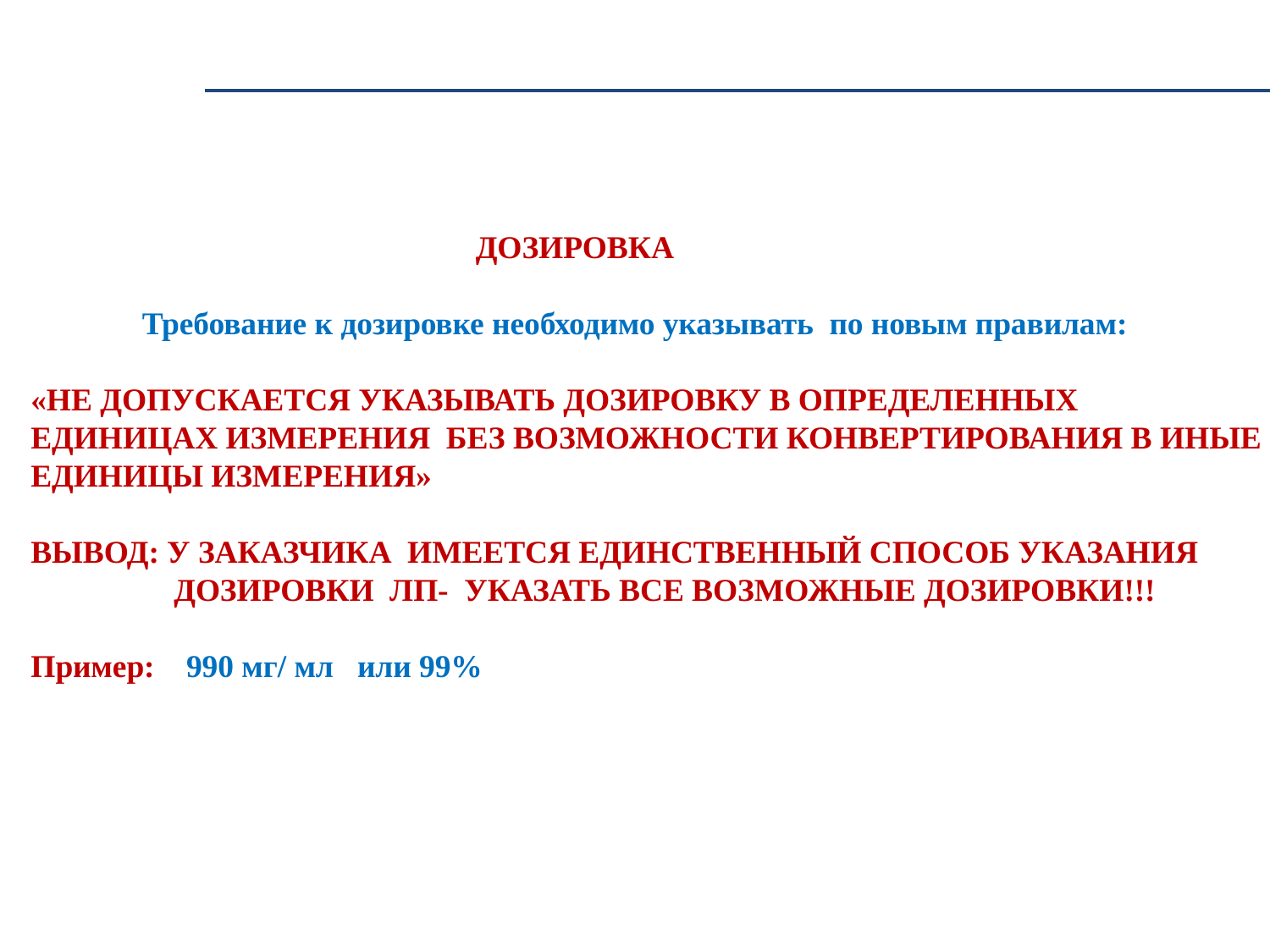

ДОЗИРОВКА

              Требование к дозировке необходимо указывать  по новым правилам:

«НЕ ДОПУСКАЕТСЯ УКАЗЫВАТЬ ДОЗИРОВКУ В ОПРЕДЕЛЕННЫХ ЕДИНИЦАХ ИЗМЕРЕНИЯ  БЕЗ ВОЗМОЖНОСТИ КОНВЕРТИРОВАНИЯ В ИНЫЕ ЕДИНИЦЫ ИЗМЕРЕНИЯ»

ВЫВОД: У ЗАКАЗЧИКА  ИМЕЕТСЯ ЕДИНСТВЕННЫЙ СПОСОБ УКАЗАНИЯ
                  ДОЗИРОВКИ  ЛП-  УКАЗАТЬ ВСЕ ВОЗМОЖНЫЕ ДОЗИРОВКИ!!!

Пример:    990 мг/ мл   или 99%